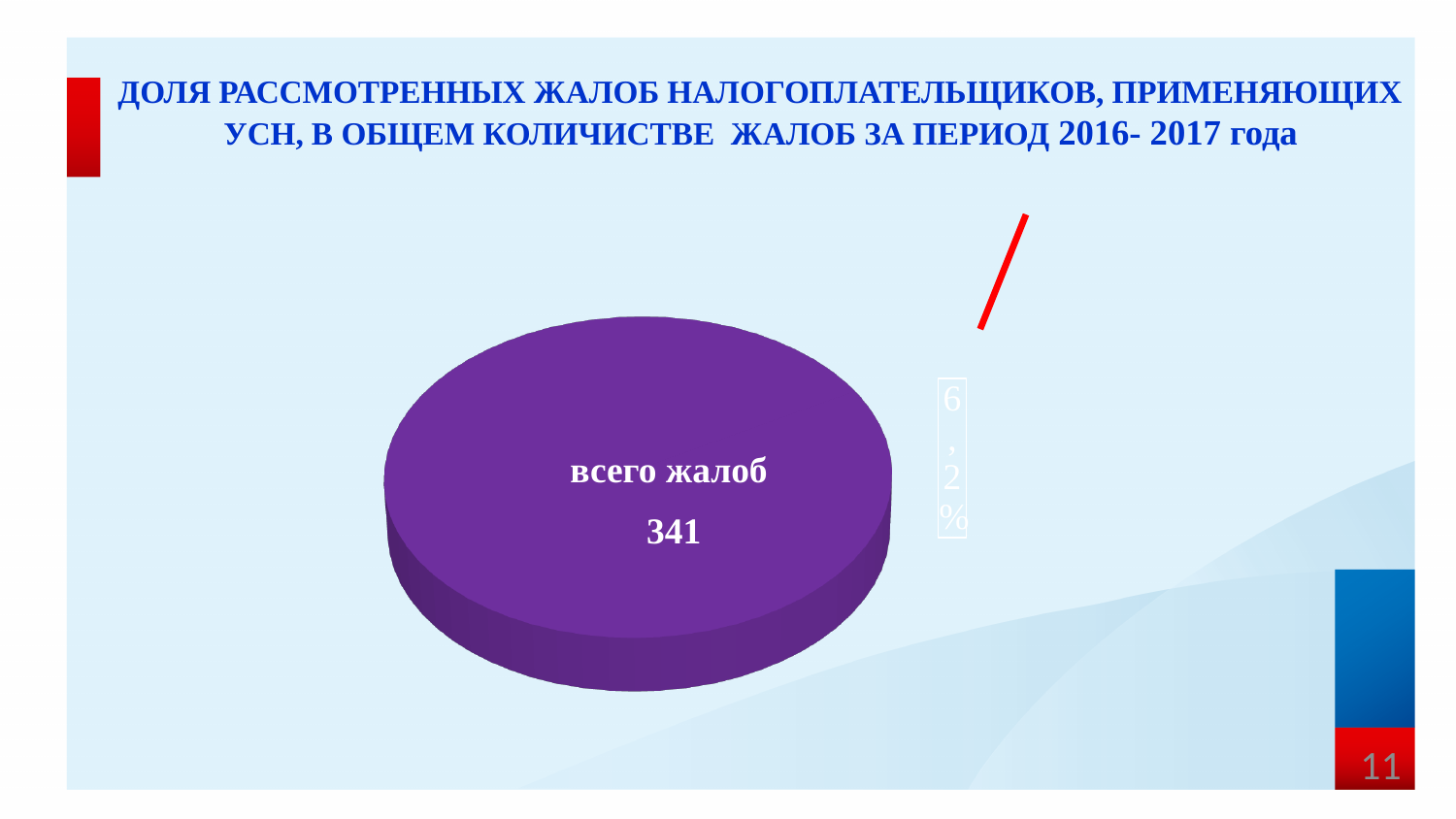

# ДОЛЯ РАССМОТРЕННЫХ ЖАЛОБ НАЛОГОПЛАТЕЛЬЩИКОВ, ПРИМЕНЯЮЩИХ УСН, В ОБЩЕМ КОЛИЧИСТВЕ  ЖАЛОБ ЗА ПЕРИОД 2016- 2017 года

[unsupported chart]

всего жалоб
341
11